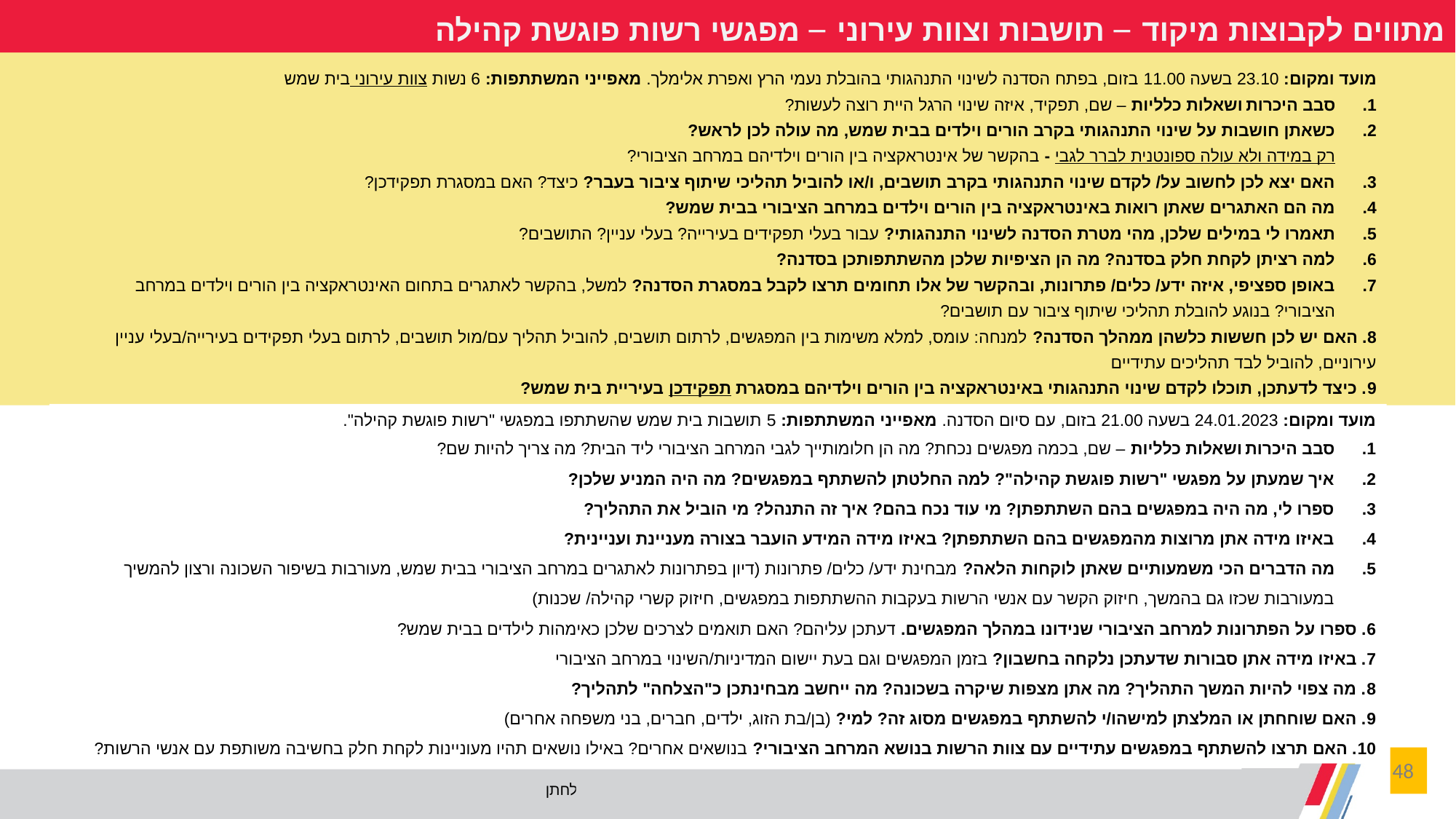

מתווים לקבוצות מיקוד – תושבות וצוות עירוני – מפגשי רשות פוגשת קהילה

מועד ומקום: 23.10 בשעה 11.00 בזום, בפתח הסדנה לשינוי התנהגותי בהובלת נעמי הרץ ואפרת אלימלך. מאפייני המשתתפות: 6 נשות צוות עירוני בית שמש
סבב היכרות ושאלות כלליות – שם, תפקיד, איזה שינוי הרגל היית רוצה לעשות?
כשאתן חושבות על שינוי התנהגותי בקרב הורים וילדים בבית שמש, מה עולה לכן לראש?
רק במידה ולא עולה ספונטנית לברר לגבי - בהקשר של אינטראקציה בין הורים וילדיהם במרחב הציבורי?
האם יצא לכן לחשוב על/ לקדם שינוי התנהגותי בקרב תושבים, ו/או להוביל תהליכי שיתוף ציבור בעבר? כיצד? האם במסגרת תפקידכן?
מה הם האתגרים שאתן רואות באינטראקציה בין הורים וילדים במרחב הציבורי בבית שמש?
תאמרו לי במילים שלכן, מהי מטרת הסדנה לשינוי התנהגותי? עבור בעלי תפקידים בעירייה? בעלי עניין? התושבים?
למה רציתן לקחת חלק בסדנה? מה הן הציפיות שלכן מהשתתפותכן בסדנה?
באופן ספציפי, איזה ידע/ כלים/ פתרונות, ובהקשר של אלו תחומים תרצו לקבל במסגרת הסדנה? למשל, בהקשר לאתגרים בתחום האינטראקציה בין הורים וילדים במרחב הציבורי? בנוגע להובלת תהליכי שיתוף ציבור עם תושבים?
8. האם יש לכן חששות כלשהן ממהלך הסדנה? למנחה: עומס, למלא משימות בין המפגשים, לרתום תושבים, להוביל תהליך עם/מול תושבים, לרתום בעלי תפקידים בעירייה/בעלי עניין עירוניים, להוביל לבד תהליכים עתידיים
9. כיצד לדעתכן, תוכלו לקדם שינוי התנהגותי באינטראקציה בין הורים וילדיהם במסגרת תפקידכן בעיריית בית שמש?
מועד ומקום: 24.01.2023 בשעה 21.00 בזום, עם סיום הסדנה. מאפייני המשתתפות: 5 תושבות בית שמש שהשתתפו במפגשי "רשות פוגשת קהילה".
סבב היכרות ושאלות כלליות – שם, בכמה מפגשים נכחת? מה הן חלומותייך לגבי המרחב הציבורי ליד הבית? מה צריך להיות שם?
איך שמעתן על מפגשי "רשות פוגשת קהילה"? למה החלטתן להשתתף במפגשים? מה היה המניע שלכן?
ספרו לי, מה היה במפגשים בהם השתתפתן? מי עוד נכח בהם? איך זה התנהל? מי הוביל את התהליך?
באיזו מידה אתן מרוצות מהמפגשים בהם השתתפתן? באיזו מידה המידע הועבר בצורה מעניינת ועניינית?
מה הדברים הכי משמעותיים שאתן לוקחות הלאה? מבחינת ידע/ כלים/ פתרונות (דיון בפתרונות לאתגרים במרחב הציבורי בבית שמש, מעורבות בשיפור השכונה ורצון להמשיך במעורבות שכזו גם בהמשך, חיזוק הקשר עם אנשי הרשות בעקבות ההשתתפות במפגשים, חיזוק קשרי קהילה/ שכנות)
6. ספרו על הפתרונות למרחב הציבורי שנידונו במהלך המפגשים. דעתכן עליהם? האם תואמים לצרכים שלכן כאימהות לילדים בבית שמש?
7. באיזו מידה אתן סבורות שדעתכן נלקחה בחשבון? בזמן המפגשים וגם בעת יישום המדיניות/השינוי במרחב הציבורי
8. מה צפוי להיות המשך התהליך? מה אתן מצפות שיקרה בשכונה? מה ייחשב מבחינתכן כ"הצלחה" לתהליך?
9. האם שוחחתן או המלצתן למישהו/י להשתתף במפגשים מסוג זה? למי? (בן/בת הזוג, ילדים, חברים, בני משפחה אחרים)
10. האם תרצו להשתתף במפגשים עתידיים עם צוות הרשות בנושא המרחב הציבורי? בנושאים אחרים? באילו נושאים תהיו מעוניינות לקחת חלק בחשיבה משותפת עם אנשי הרשות?
48